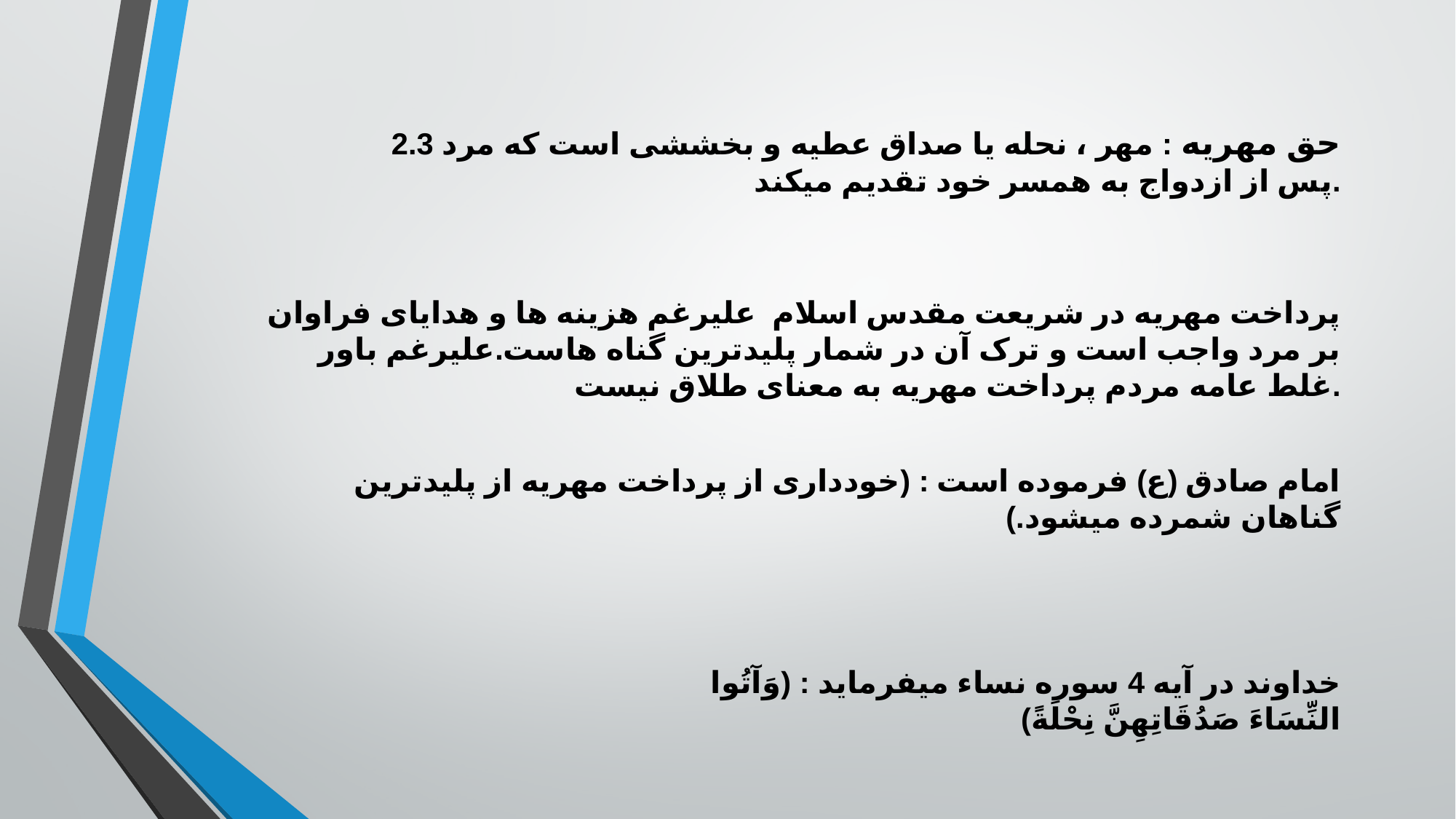

2.3 حق مهریه : مهر ، نحله یا صداق عطیه و بخششی است که مرد پس از ازدواج به همسر خود تقدیم میکند.
پرداخت مهریه در شریعت مقدس اسلام  علیرغم هزینه ها و هدایای فراوان بر مرد واجب است و ترک آن در شمار پلیدترین گناه هاست.علیرغم باور غلط عامه مردم پرداخت مهریه به معنای طلاق نیست.
امام صادق (ع) فرموده است : (خودداری از پرداخت مهریه از پلیدترین گناهان شمرده میشود.)

خداوند در آیه 4 سوره نساء میفرماید : (وَآتُوا النِّسَاءَ صَدُقَاتِهِنَّ نِحْلَةً)